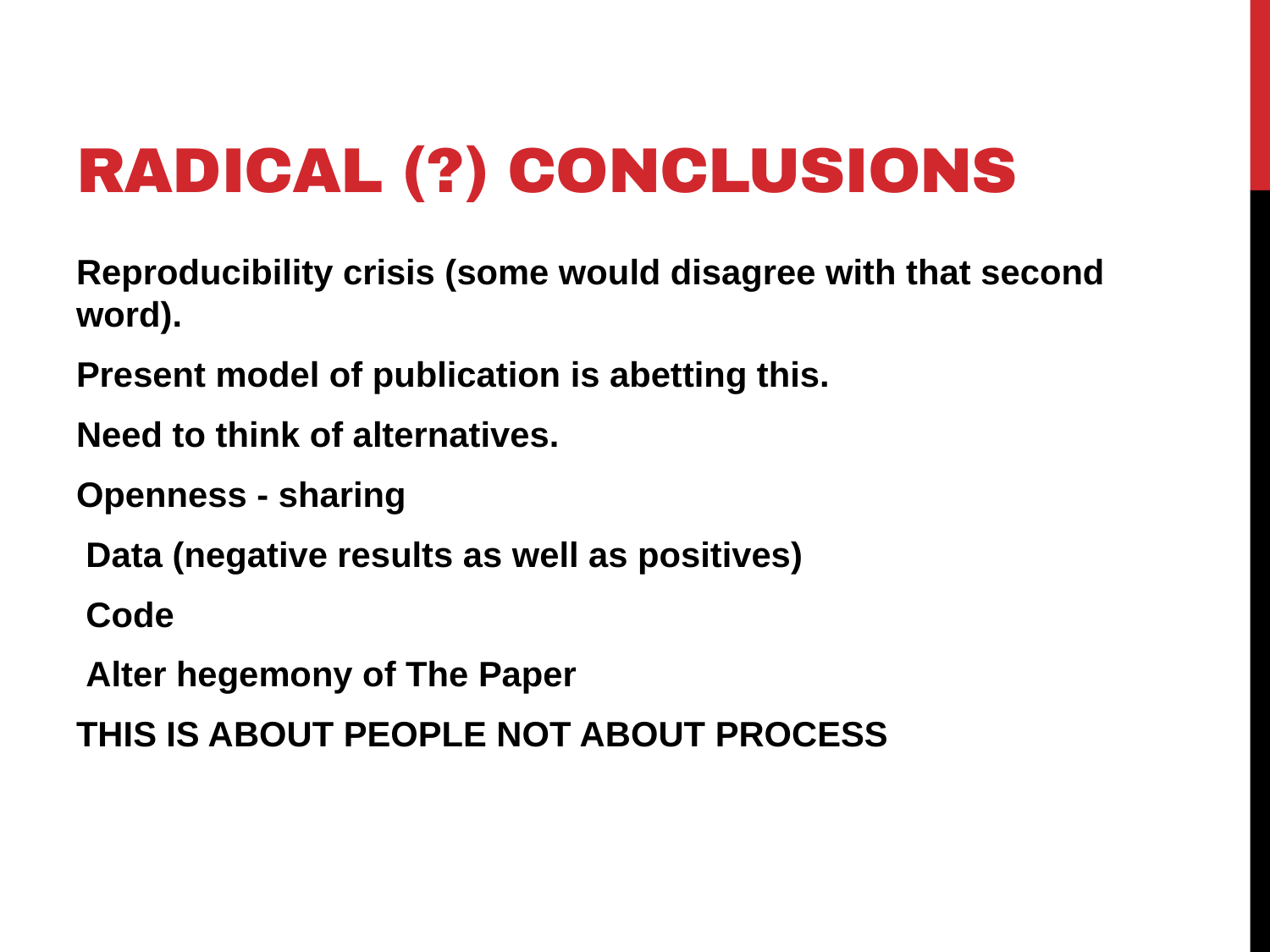

# Radical (?) conclusions
Reproducibility crisis (some would disagree with that second word).
Present model of publication is abetting this.
Need to think of alternatives.
Openness - sharing
 Data (negative results as well as positives)
 Code
 Alter hegemony of The Paper
THIS IS ABOUT PEOPLE NOT ABOUT PROCESS